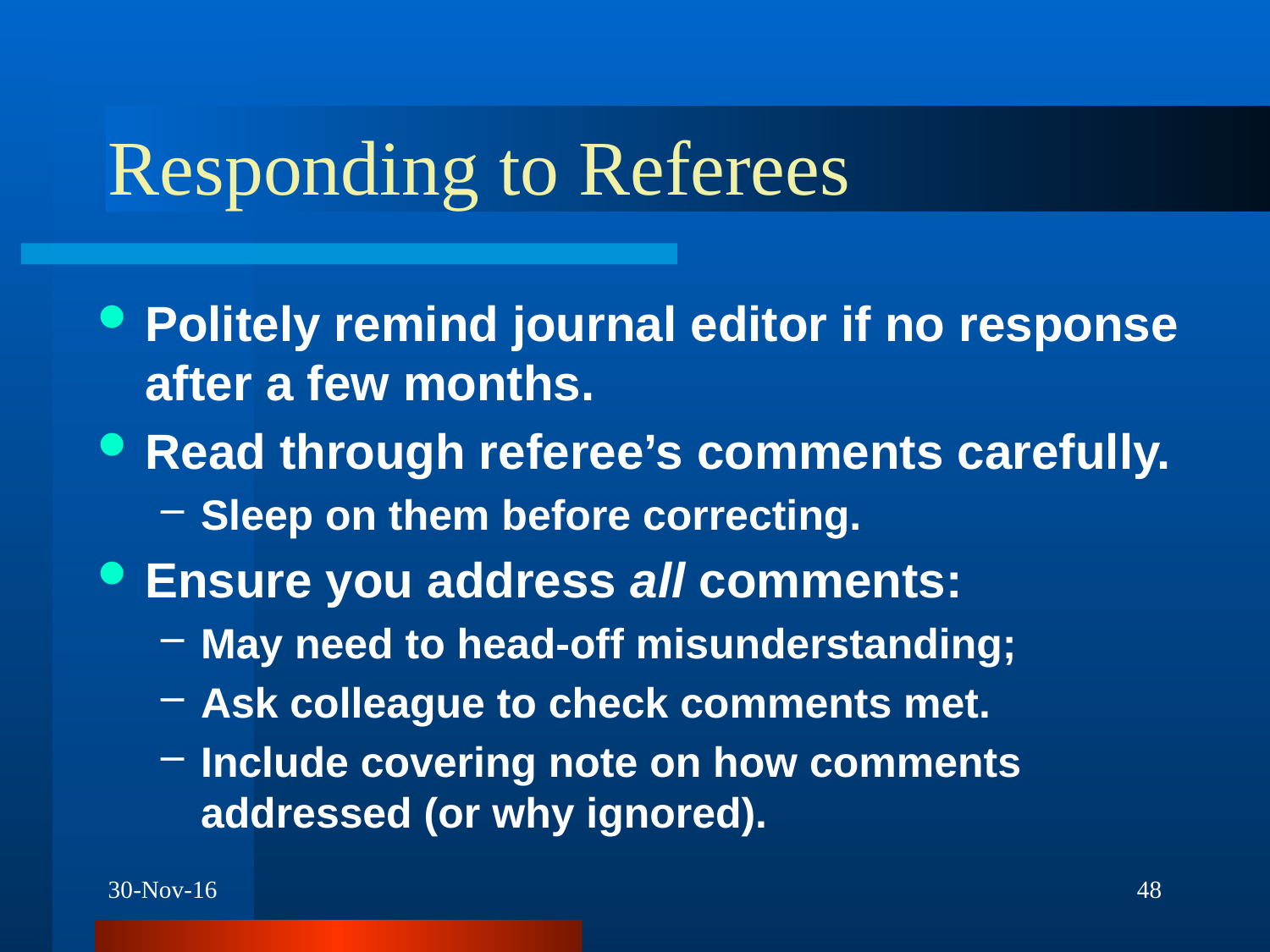

# Responding to Referees
Politely remind journal editor if no response after a few months.
Read through referee’s comments carefully.
Sleep on them before correcting.
Ensure you address all comments:
May need to head-off misunderstanding;
Ask colleague to check comments met.
Include covering note on how comments addressed (or why ignored).
30-Nov-16
48